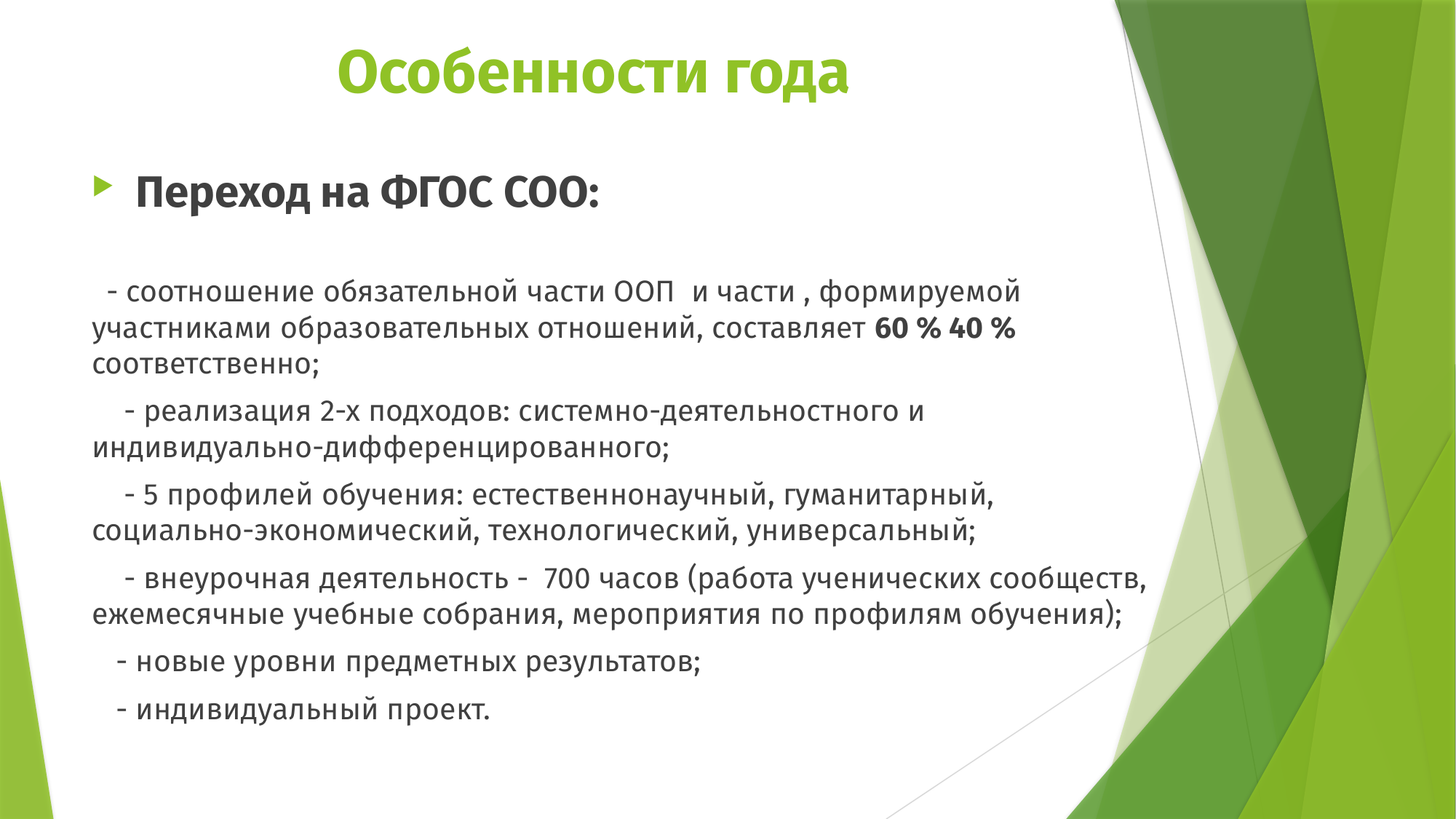

# Особенности года
 Переход на ФГОС СОО:

  - соотношение обязательной части ООП  и части , формируемой участниками образовательных отношений, составляет 60 % 40 % соответственно;
    - реализация 2-х подходов: системно-деятельностного и индивидуально-дифференцированного;
    - 5 профилей обучения: естественнонаучный, гуманитарный, социально-экономический, технологический, универсальный;
    - внеурочная деятельность -  700 часов (работа ученических сообществ, ежемесячные учебные собрания, мероприятия по профилям обучения);
   - новые уровни предметных результатов;
   - индивидуальный проект.